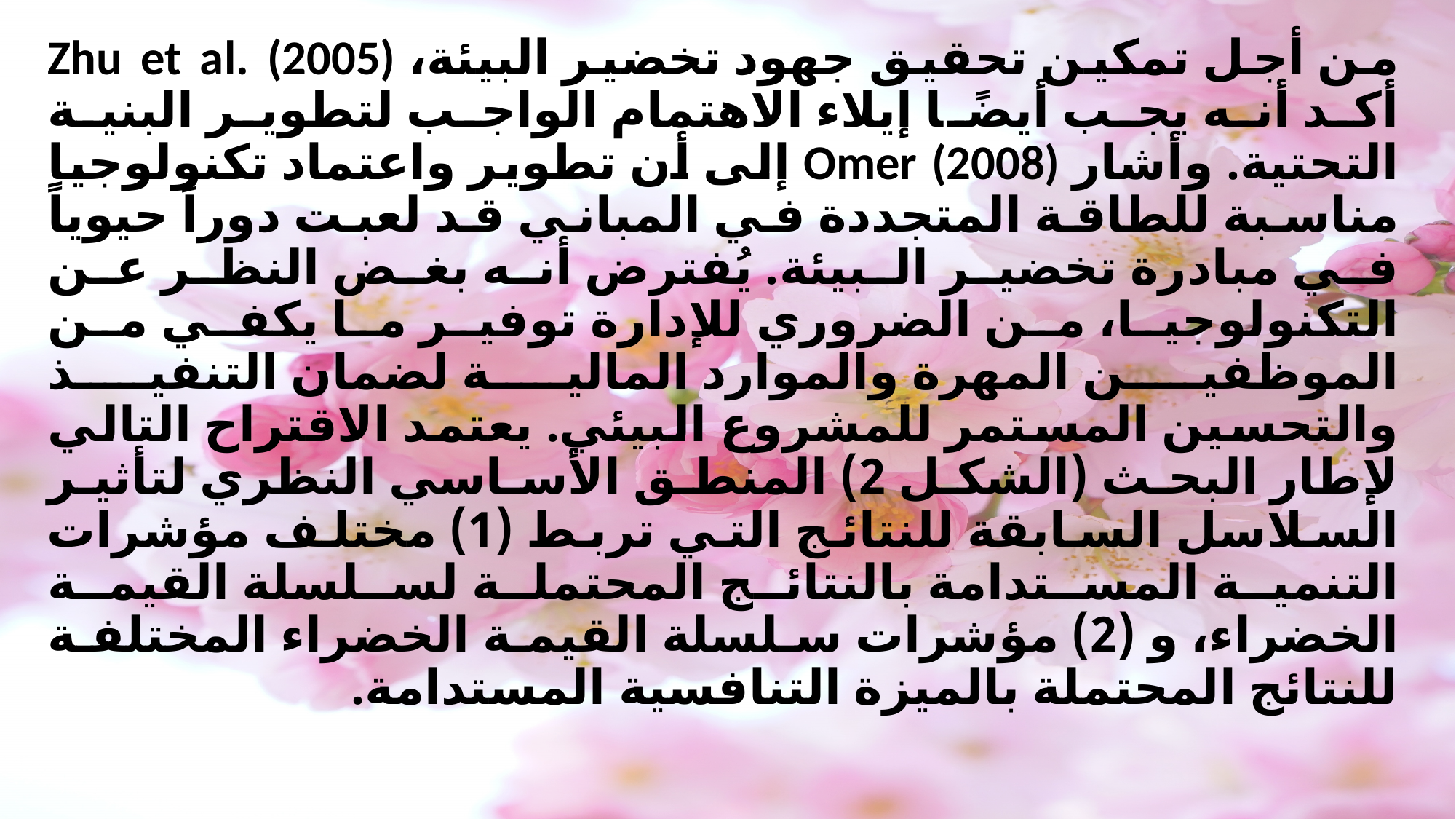

من أجل تمكين تحقيق جهود تخضير البيئة، Zhu et al. (2005) أكد أنه يجب أيضًا إيلاء الاهتمام الواجب لتطوير البنية التحتية. وأشار Omer (2008) إلى أن تطوير واعتماد تكنولوجيا مناسبة للطاقة المتجددة في المباني قد لعبت دوراً حيوياً في مبادرة تخضير البيئة. يُفترض أنه بغض النظر عن التكنولوجيا، من الضروري للإدارة توفير ما يكفي من الموظفين المهرة والموارد المالية لضمان التنفيذ والتحسين المستمر للمشروع البيئي. يعتمد الاقتراح التالي لإطار البحث (الشكل 2) المنطق الأساسي النظري لتأثير السلاسل السابقة للنتائج التي تربط (1) مختلف مؤشرات التنمية المستدامة بالنتائج المحتملة لسلسلة القيمة الخضراء، و (2) مؤشرات سلسلة القيمة الخضراء المختلفة للنتائج المحتملة بالميزة التنافسية المستدامة.